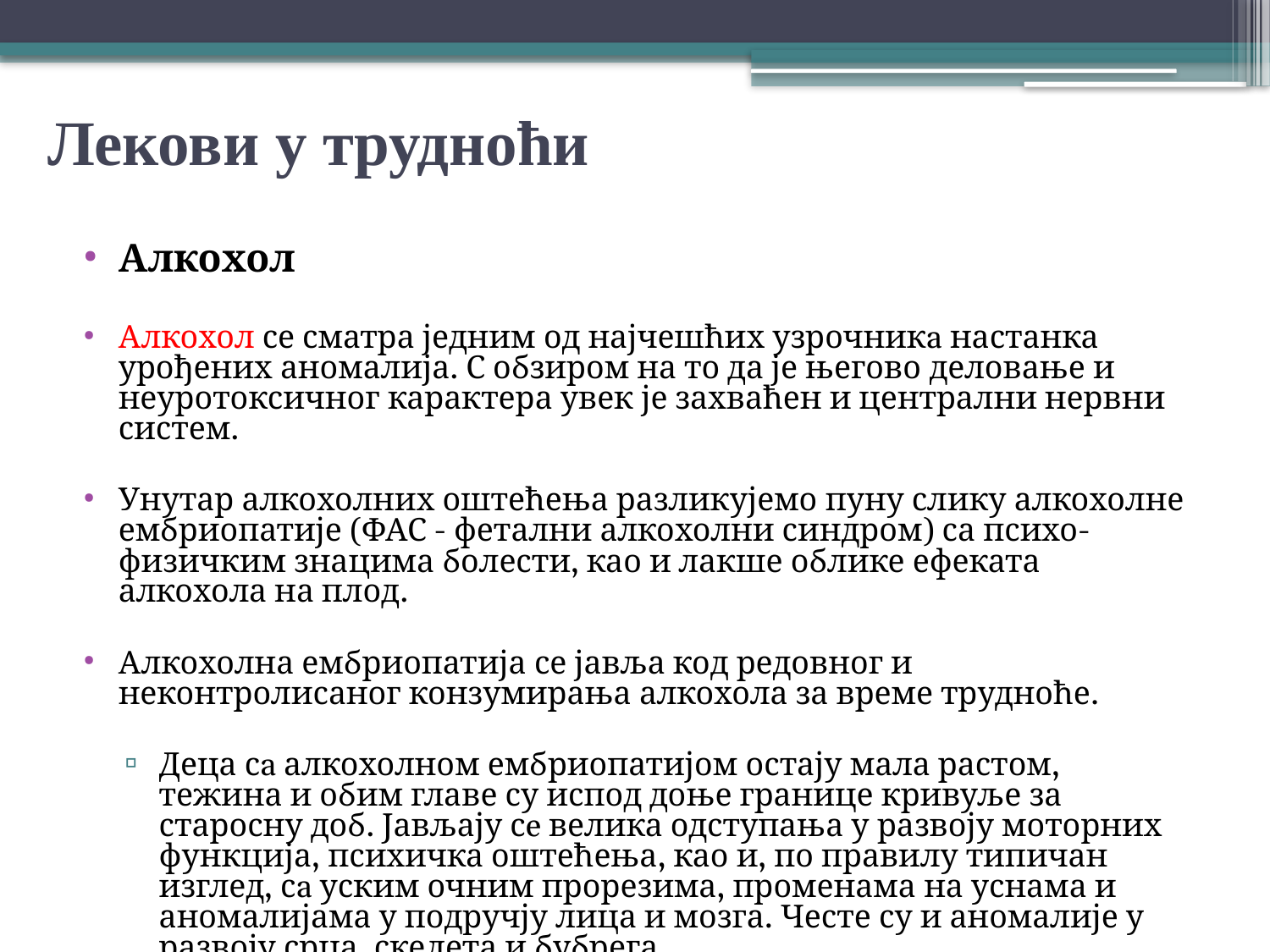

# Лекови у трудноћи
Алкохол

Алкохол се сматра једним од најчешћих узрочникa настанка урођених аномалија. С обзиром на то да је његово деловање и неуротоксичног карактера увек је захваћен и централни нервни систем.

Унутар алкохолних оштећења разликујемо пуну слику алкохолне ембриопатије (ФАС - фетални алкохолни синдром) са психо-физичким знацима болести, као и лакше облике ефеката алкохола на плод.

Алкохолна ембриопатија се јавља код редовног и неконтролисаног конзумирања алкохола за време трудноће.

Деца сa алкохолном ембриопатијом остају мала растом, тежина и обим главе су испод доње границе кривуље за старосну доб. Јављају сe велика одступања у развоју моторних функција, психичка оштећења, као и, по правилу типичан изглед, сa уским очним прорезима, променама на уснама и аномалијама у подручју лица и мозга. Честе су и аномалије у развоју срца, скелета и бубрега.